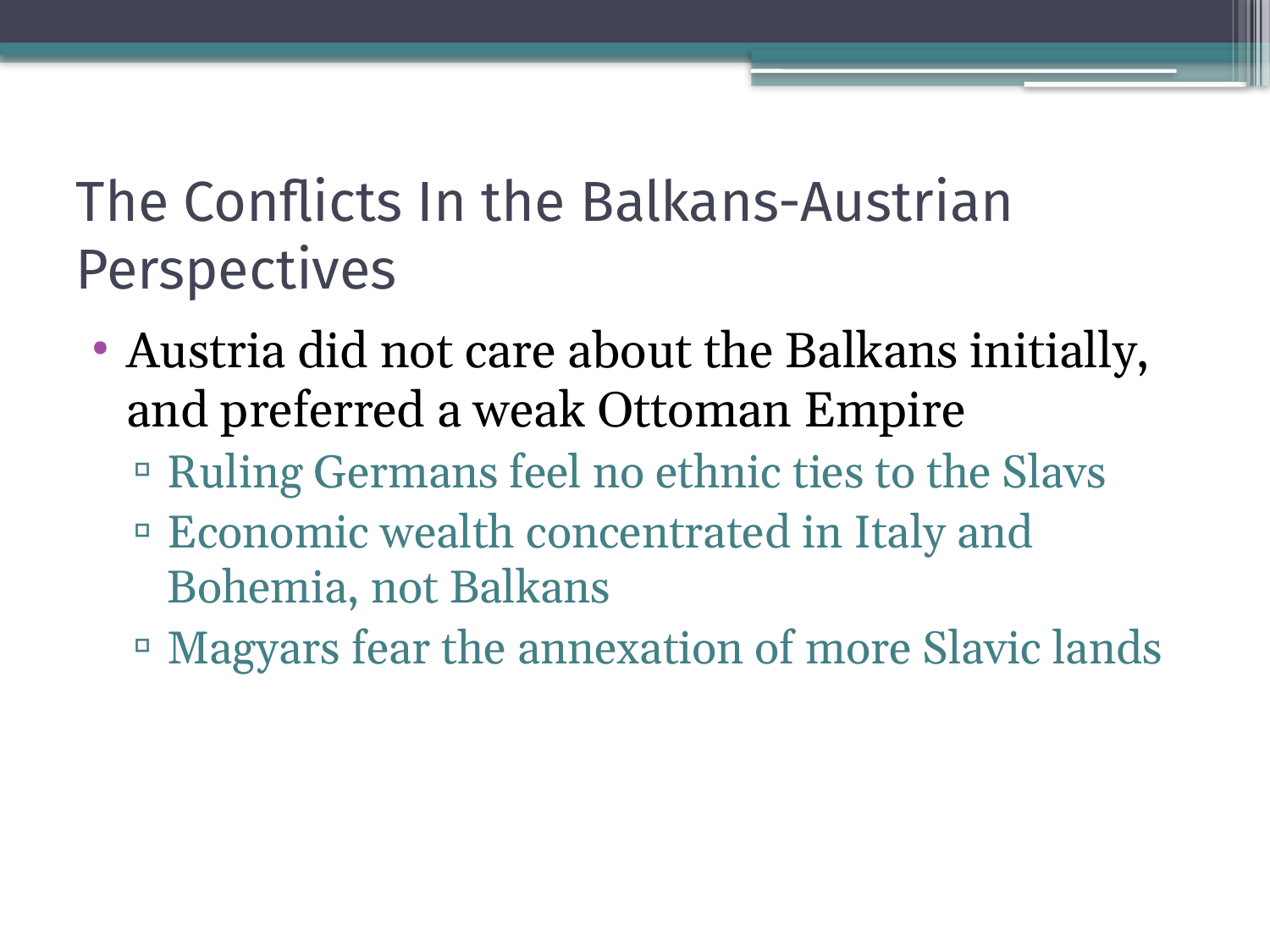

# The Conflicts In the Balkans-Austrian Perspectives
Austria did not care about the Balkans initially, and preferred a weak Ottoman Empire
Ruling Germans feel no ethnic ties to the Slavs
Economic wealth concentrated in Italy and Bohemia, not Balkans
Magyars fear the annexation of more Slavic lands